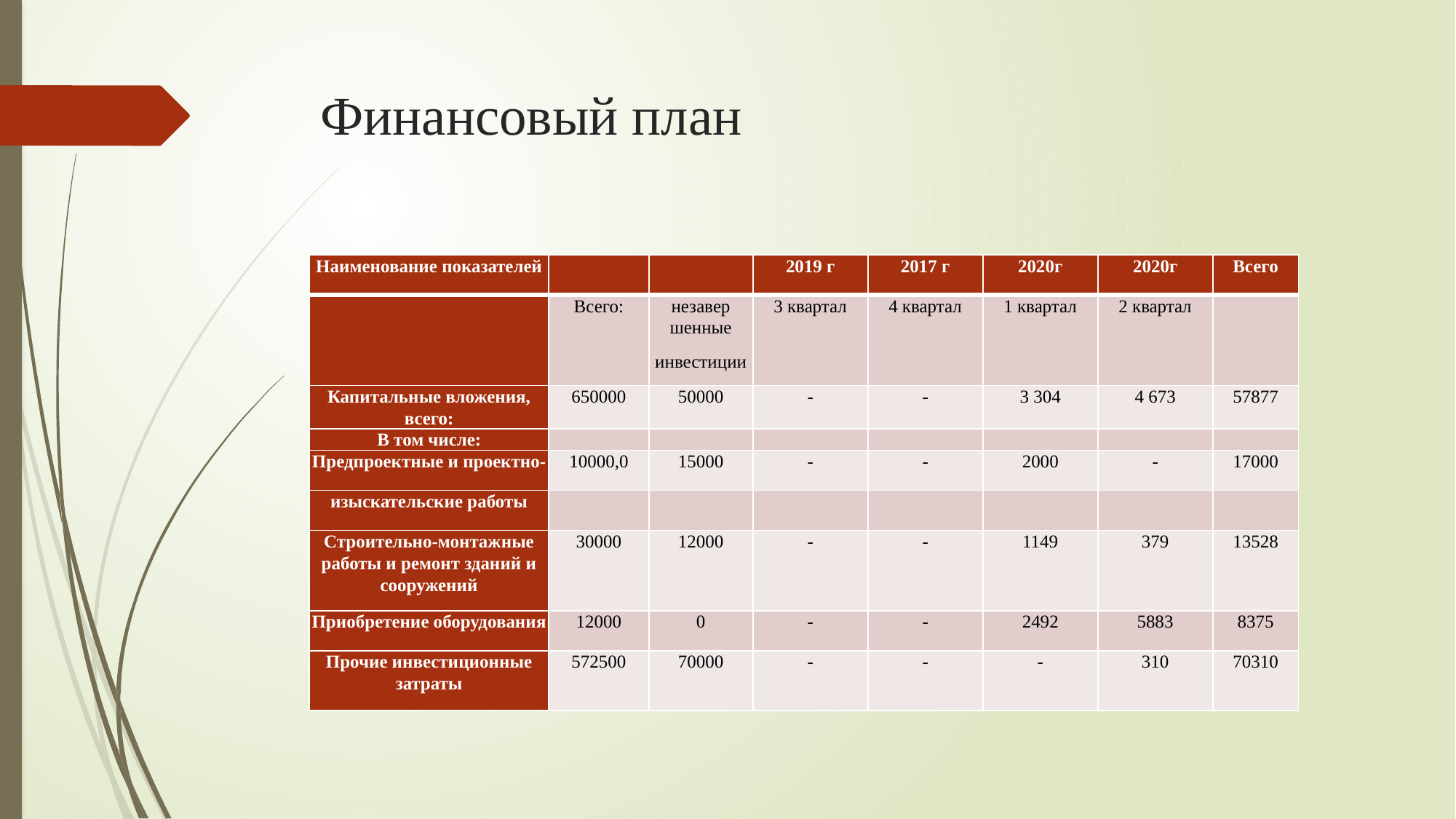

# Финансовый план
| Наименование показателей |  |  | 2019 г | 2017 г | 2020г | 2020г | Всего |
| --- | --- | --- | --- | --- | --- | --- | --- |
|  | Всего: | незавер шенные инвестиции | 3 квартал | 4 квартал | 1 квартал | 2 квартал |  |
| Капитальные вложения, всего: | 650000 | 50000 | - | - | 3 304 | 4 673 | 57877 |
| В том числе: |  |  |  |  |  |  |  |
| Предпроектные и проектно- | 10000,0 | 15000 | - | - | 2000 | - | 17000 |
| изыскательские работы |  |  |  |  |  |  |  |
| Строительно-монтажные работы и ремонт зданий и сооружений | 30000 | 12000 | - | - | 1149 | 379 | 13528 |
| Приобретение оборудования | 12000 | 0 | - | - | 2492 | 5883 | 8375 |
| Прочие инвестиционные затраты | 572500 | 70000 | - | - | - | 310 | 70310 |